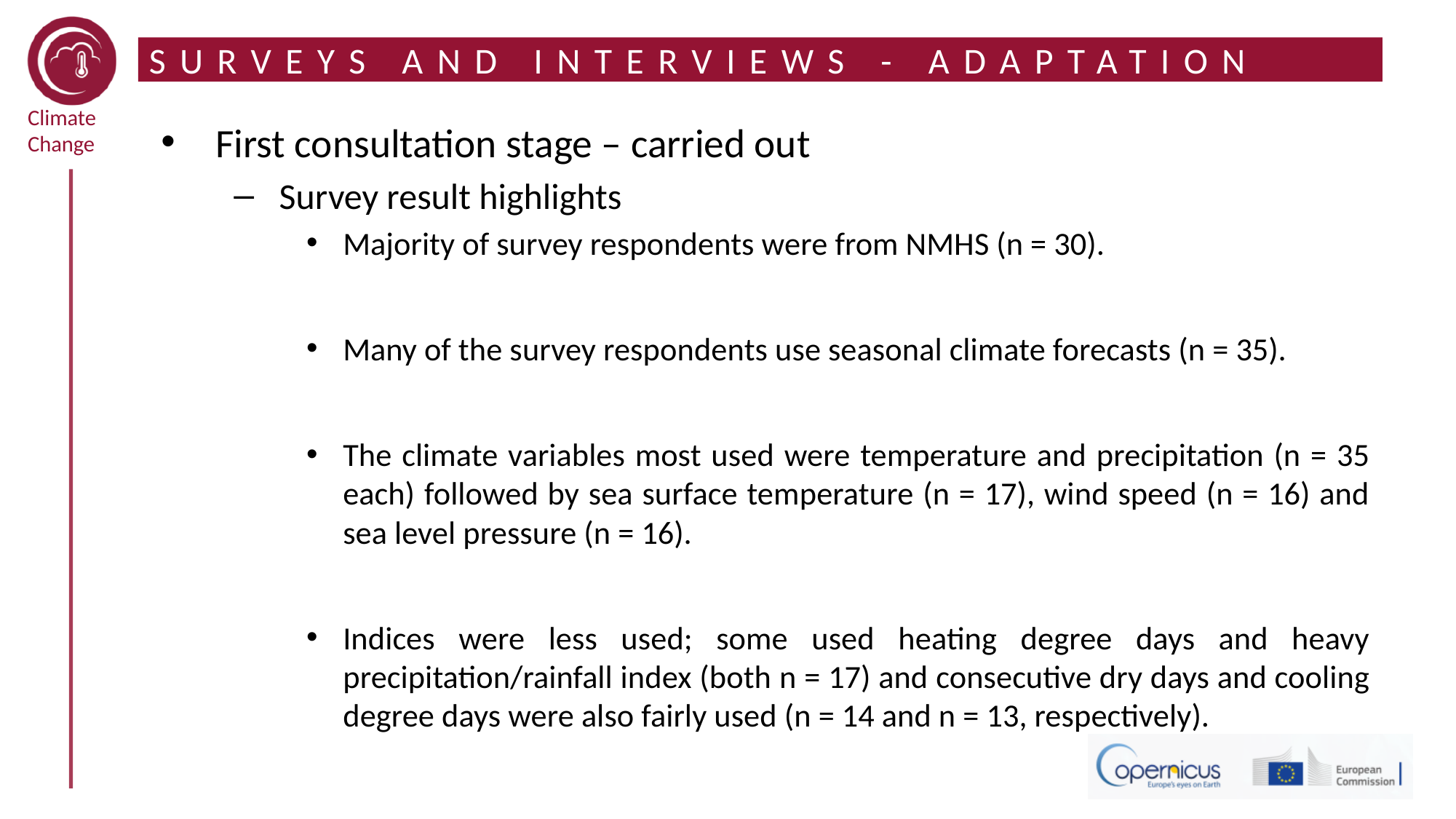

# SURVEYS AND INTERVIEWS - ADAPTATION
First consultation stage – carried out
Survey result highlights
Majority of survey respondents were from NMHS (n = 30).

Many of the survey respondents use seasonal climate forecasts (n = 35).

The climate variables most used were temperature and precipitation (n = 35 each) followed by sea surface temperature (n = 17), wind speed (n = 16) and sea level pressure (n = 16).

Indices were less used; some used heating degree days and heavy precipitation/rainfall index (both n = 17) and consecutive dry days and cooling degree days were also fairly used (n = 14 and n = 13, respectively).